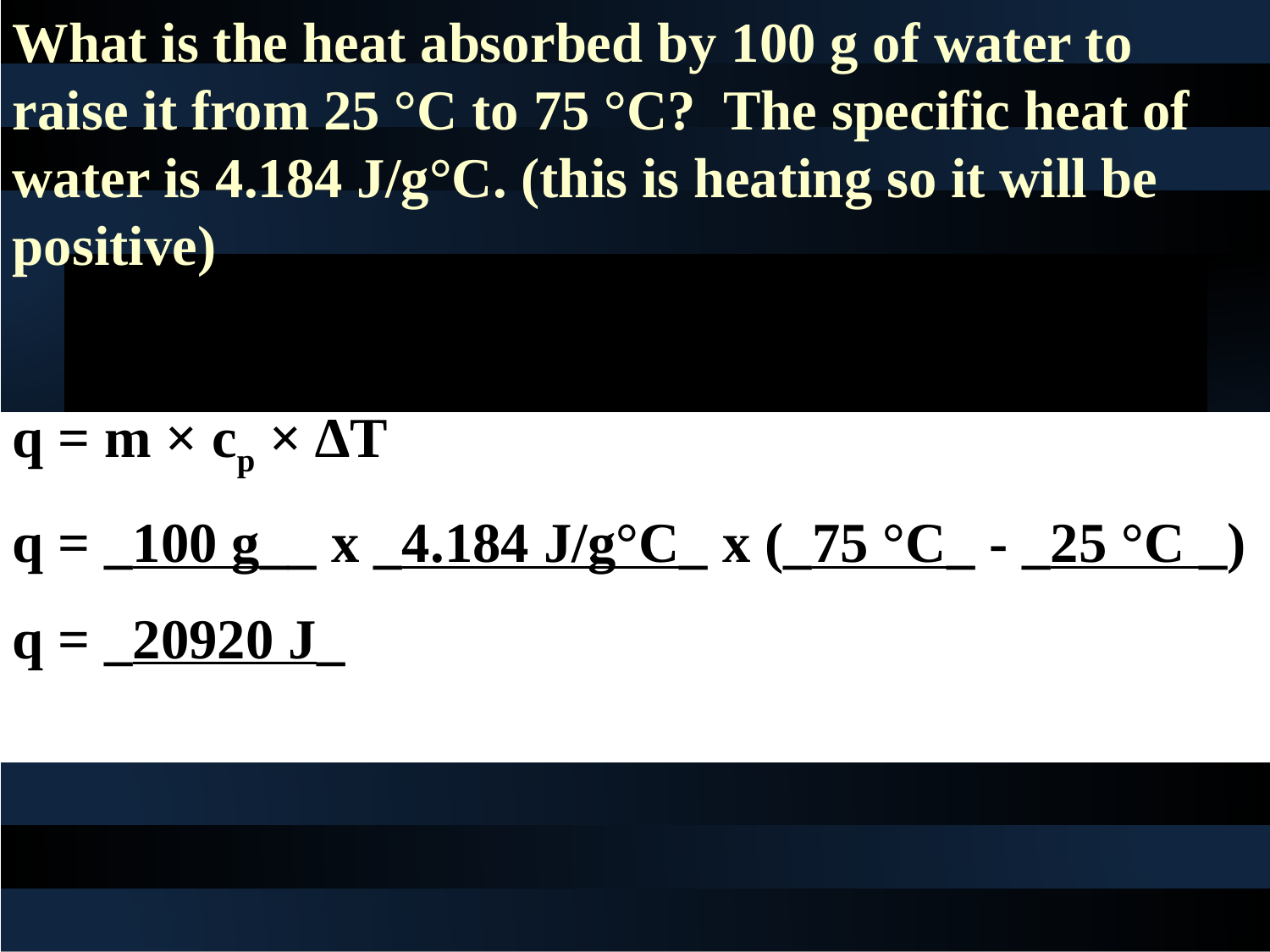

What is the heat absorbed by 100 g of water to raise it from 25 °C to 75 °C?  The specific heat of water is 4.184 J/g°C. (this is heating so it will be positive)

q = m × cp × ∆T
q = _100 g__ x _4.184 J/g°C_ x (_75 °C_ - _25 °C _)
q = _20920 J_